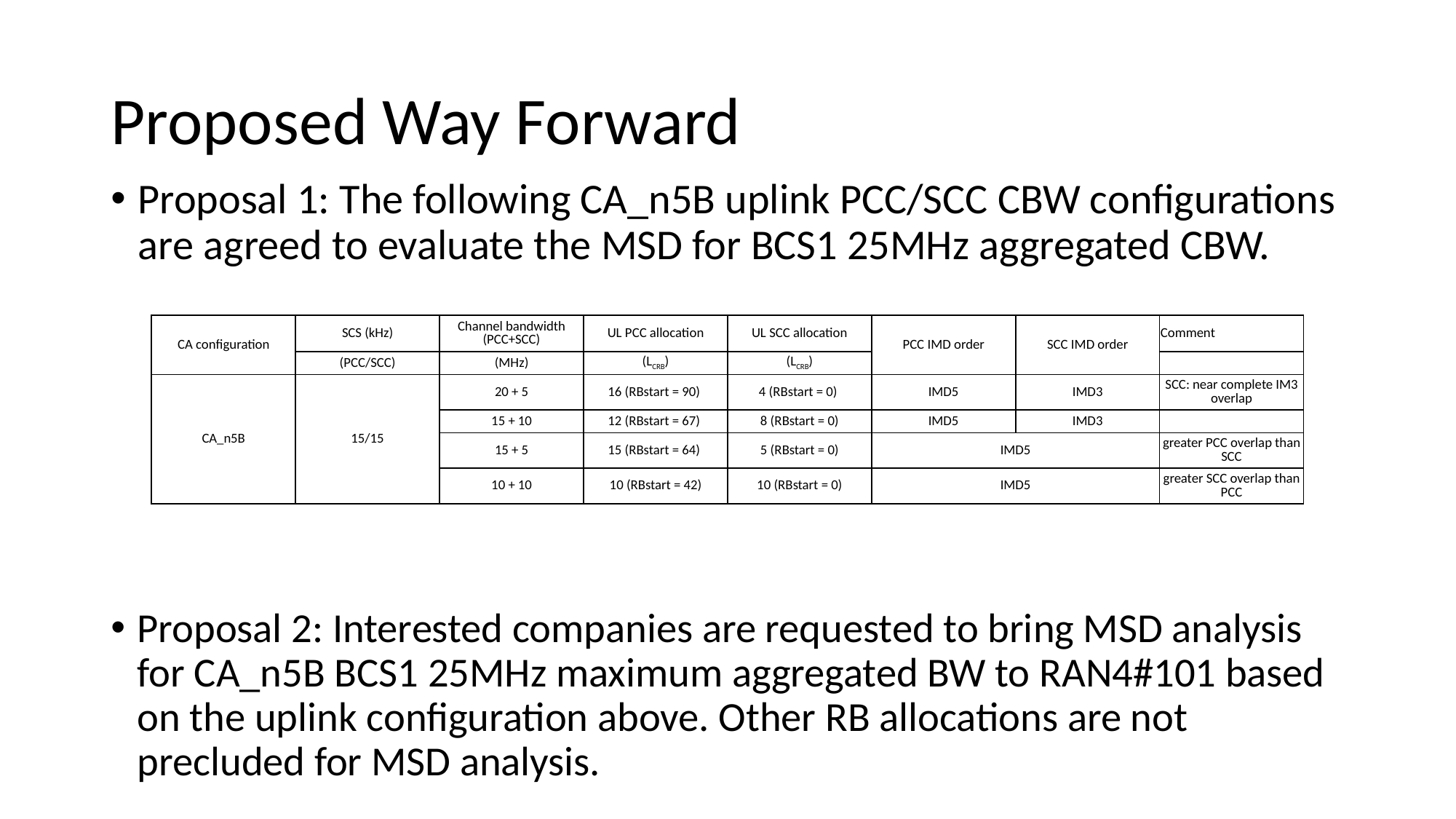

# Proposed Way Forward
Proposal 1: The following CA_n5B uplink PCC/SCC CBW configurations are agreed to evaluate the MSD for BCS1 25MHz aggregated CBW.

| CA configuration | SCS (kHz) | Channel bandwidth (PCC+SCC) | UL PCC allocation | UL SCC allocation | PCC IMD order | SCC IMD order | Comment |
| --- | --- | --- | --- | --- | --- | --- | --- |
|  | (PCC/SCC) | (MHz) | (LCRB) | (LCRB) |  |  |  |
| CA\_n5B | 15/15 | 20 + 5 | 16 (RBstart = 90) | 4 (RBstart = 0) | IMD5 | IMD3 | SCC: near complete IM3 overlap |
|  |  | 15 + 10 | 12 (RBstart = 67) | 8 (RBstart = 0) | IMD5 | IMD3 |  |
|  |  | 15 + 5 | 15 (RBstart = 64) | 5 (RBstart = 0) | IMD5 |  | greater PCC overlap than SCC |
|  |  | 10 + 10 | 10 (RBstart = 42) | 10 (RBstart = 0) | IMD5 |  | greater SCC overlap than PCC |
Proposal 2: Interested companies are requested to bring MSD analysis for CA_n5B BCS1 25MHz maximum aggregated BW to RAN4#101 based on the uplink configuration above. Other RB allocations are not precluded for MSD analysis.